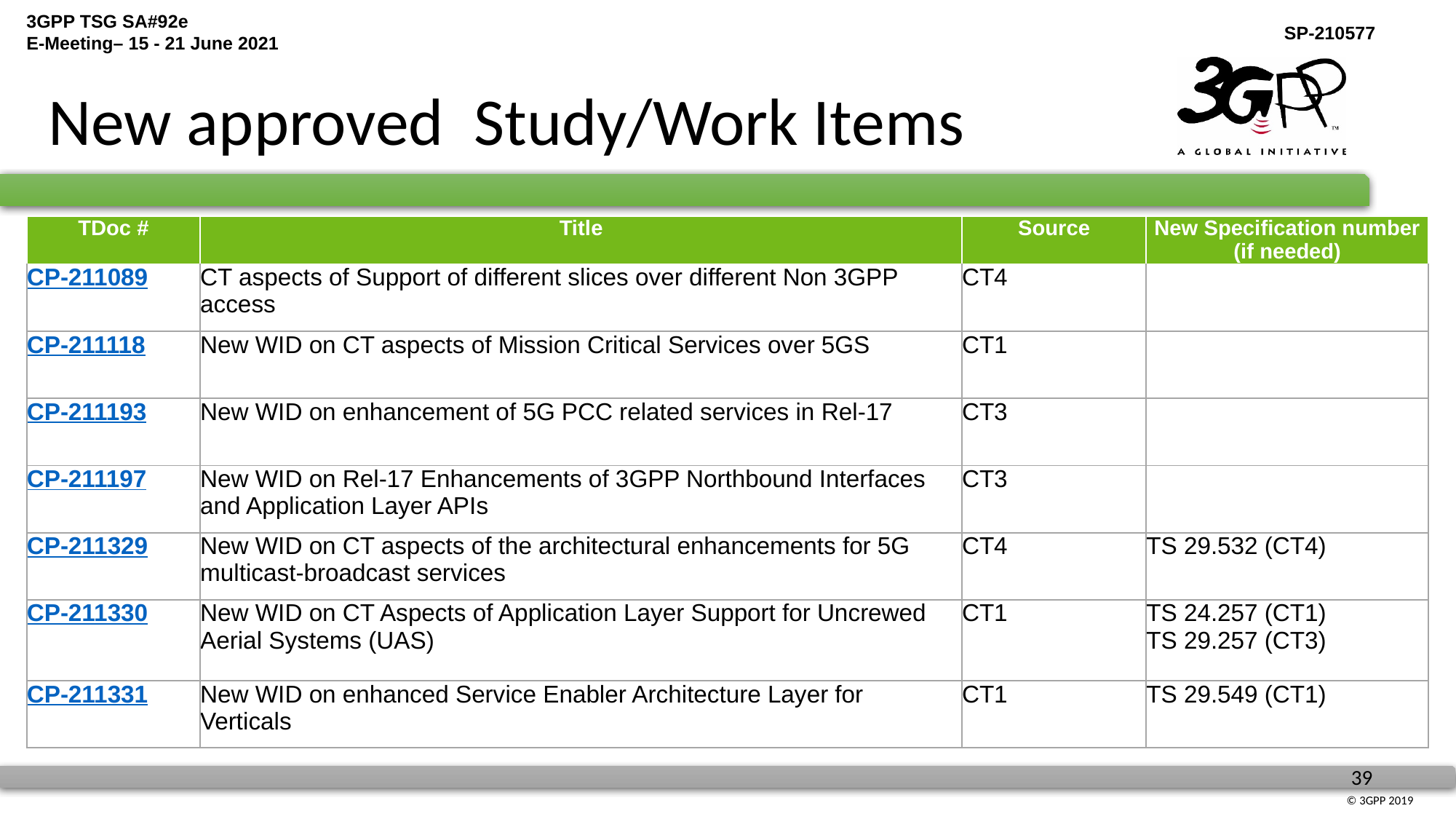

# New approved  Study/Work Items
| TDoc # | Title | Source | New Specification number (if needed) |
| --- | --- | --- | --- |
| CP-211089 | CT aspects of Support of different slices over different Non 3GPP access | CT4 |  |
| CP-211118 | New WID on CT aspects of Mission Critical Services over 5GS | CT1 |  |
| CP-211193 | New WID on enhancement of 5G PCC related services in Rel-17 | CT3 |  |
| CP-211197 | New WID on Rel-17 Enhancements of 3GPP Northbound Interfaces and Application Layer APIs | CT3 |  |
| CP-211329 | New WID on CT aspects of the architectural enhancements for 5G multicast-broadcast services | CT4 | TS 29.532 (CT4) |
| CP-211330 | New WID on CT Aspects of Application Layer Support for Uncrewed Aerial Systems (UAS) | CT1 | TS 24.257 (CT1) TS 29.257 (CT3) |
| CP-211331 | New WID on enhanced Service Enabler Architecture Layer for Verticals | CT1 | TS 29.549 (CT1) |